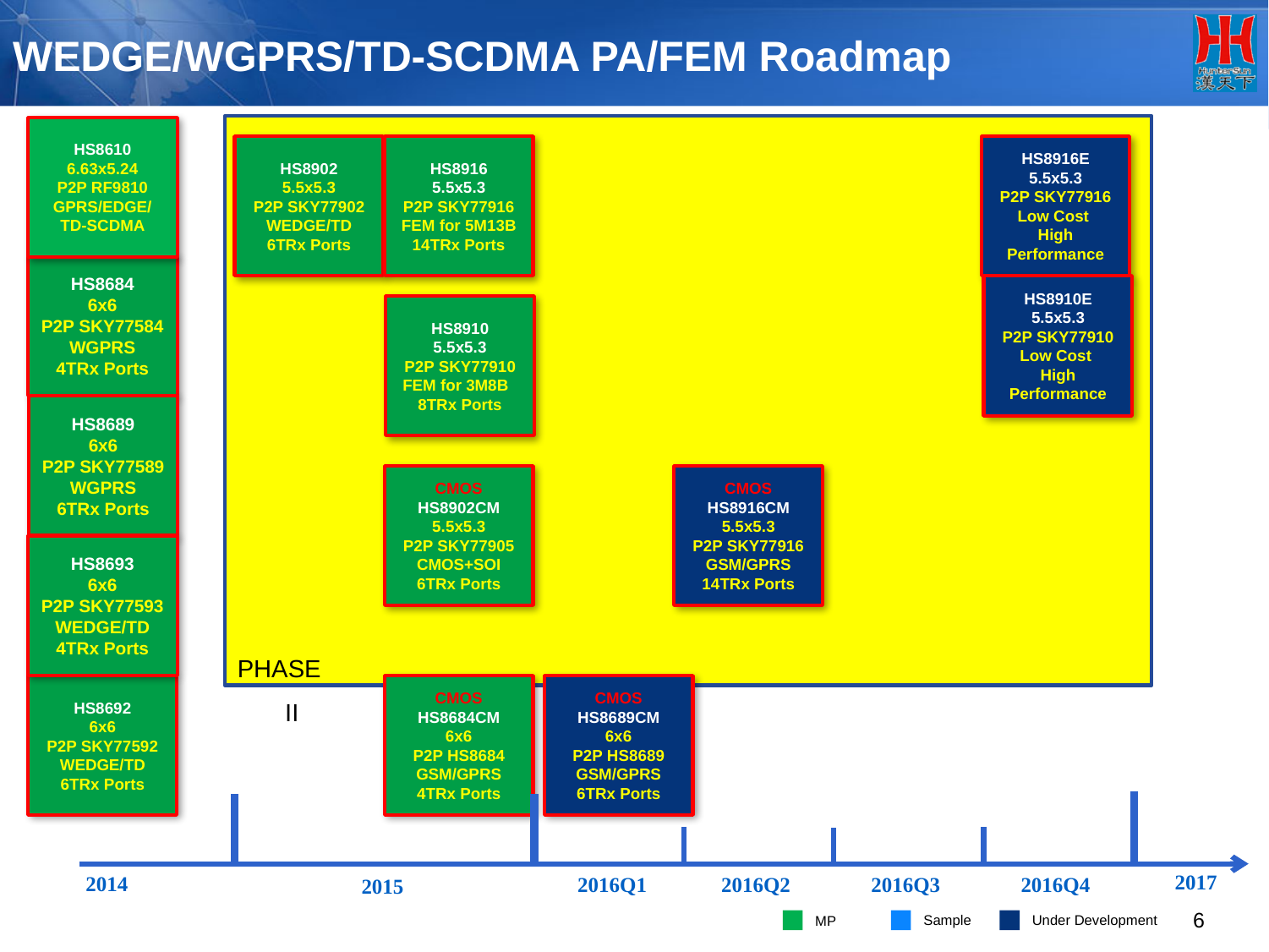

WEDGE/WGPRS/TD-SCDMA PA/FEM Roadmap

HS8610
6.63x5.24
P2P RF9810
GPRS/EDGE/TD-SCDMA
HS8902
5.5x5.3
P2P SKY77902
WEDGE/TD
6TRx Ports
HS8916
5.5x5.3
P2P SKY77916
FEM for 5M13B
14TRx Ports
HS8916E
5.5x5.3
P2P SKY77916
Low Cost
High Performance
HS8684
6x6
P2P SKY77584
WGPRS
4TRx Ports
HS8910E
5.5x5.3
P2P SKY77910
Low Cost
High Performance
HS8910
5.5x5.3
P2P SKY77910
FEM for 3M8B
8TRx Ports
HS8689
6x6
P2P SKY77589
WGPRS
6TRx Ports
CMOS
HS8902CM
5.5x5.3
P2P SKY77905
CMOS+SOI
6TRx Ports
CMOS
HS8916CM
5.5x5.3
P2P SKY77916
GSM/GPRS
14TRx Ports
HS8693
6x6
P2P SKY77593
WEDGE/TD
4TRx Ports
PHASE II
HS8692
6x6
P2P SKY77592
WEDGE/TD
6TRx Ports
CMOS
HS8684CM
6x6
P2P HS8684
GSM/GPRS
4TRx Ports
CMOS
HS8689CM
6x6
P2P HS8689
GSM/GPRS
6TRx Ports
2017
2014
2016Q1
2016Q2
2016Q3
2016Q4
2015
6
Under Development
Sample
MP